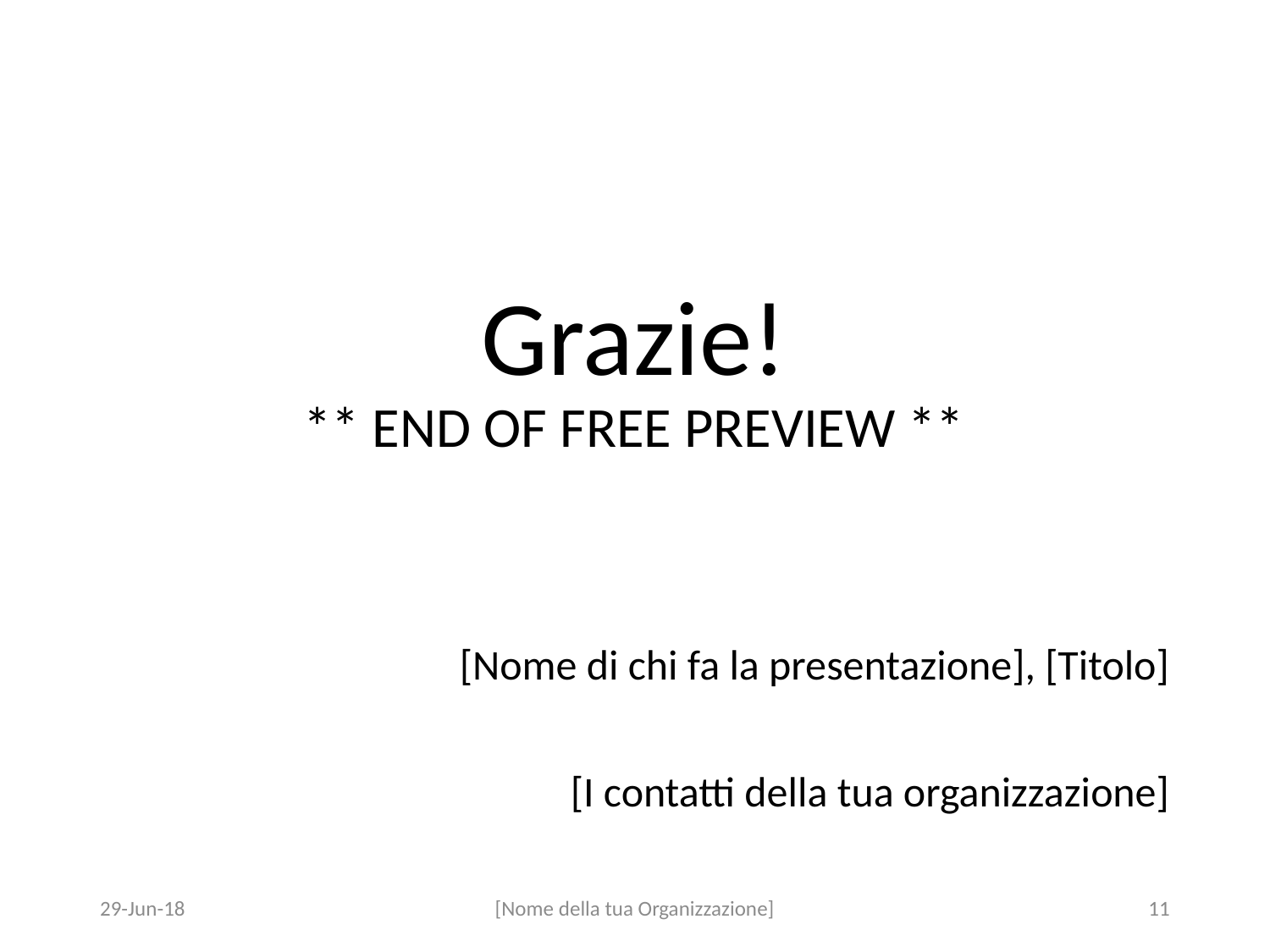

# Grazie! ** END OF FREE PREVIEW **
[Nome di chi fa la presentazione], [Titolo]

[I contatti della tua organizzazione]
29-Jun-18
[Nome della tua Organizzazione]
11